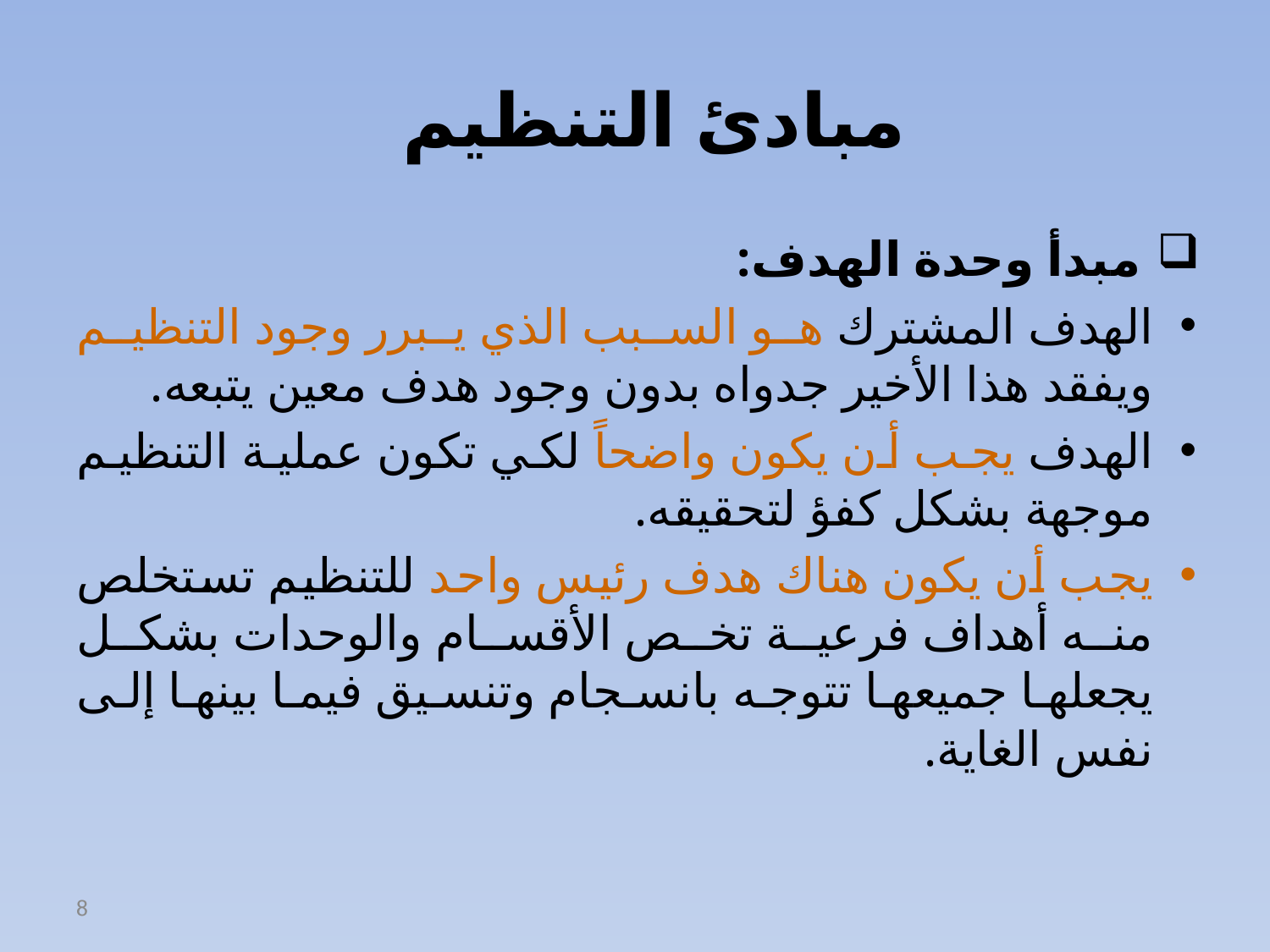

# مبادئ التنظيم
 مبدأ وحدة الهدف:
الهدف المشترك هو السبب الذي يبرر وجود التنظيم ويفقد هذا الأخير جدواه بدون وجود هدف معين يتبعه.
الهدف يجب أن يكون واضحاً لكي تكون عملية التنظيم موجهة بشكل كفؤ لتحقيقه.
يجب أن يكون هناك هدف رئيس واحد للتنظيم تستخلص منه أهداف فرعية تخص الأقسام والوحدات بشكل يجعلها جميعها تتوجه بانسجام وتنسيق فيما بينها إلى نفس الغاية.

8